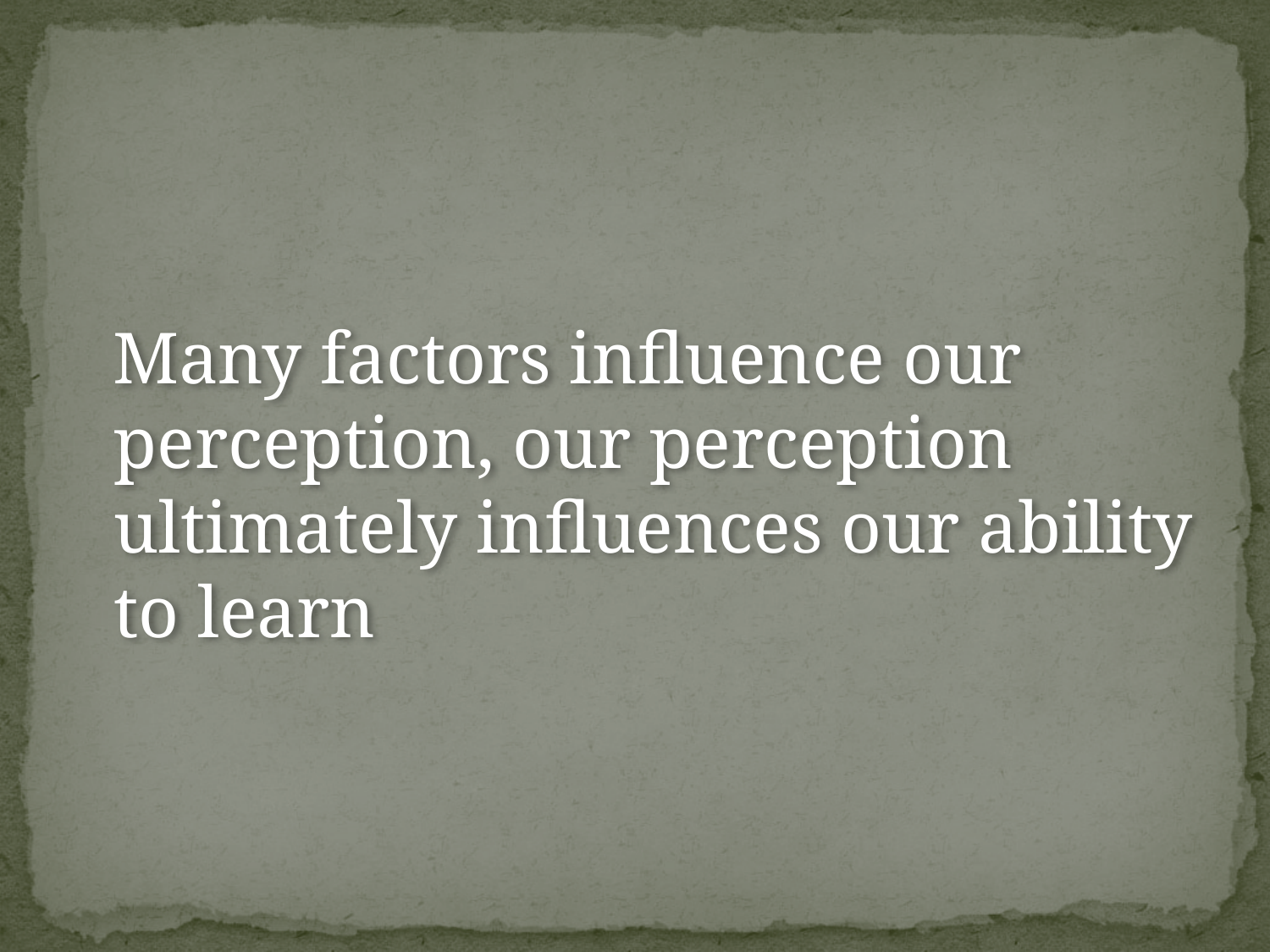

#
  Many factors influence our perception, our perception ultimately influences our ability to learn